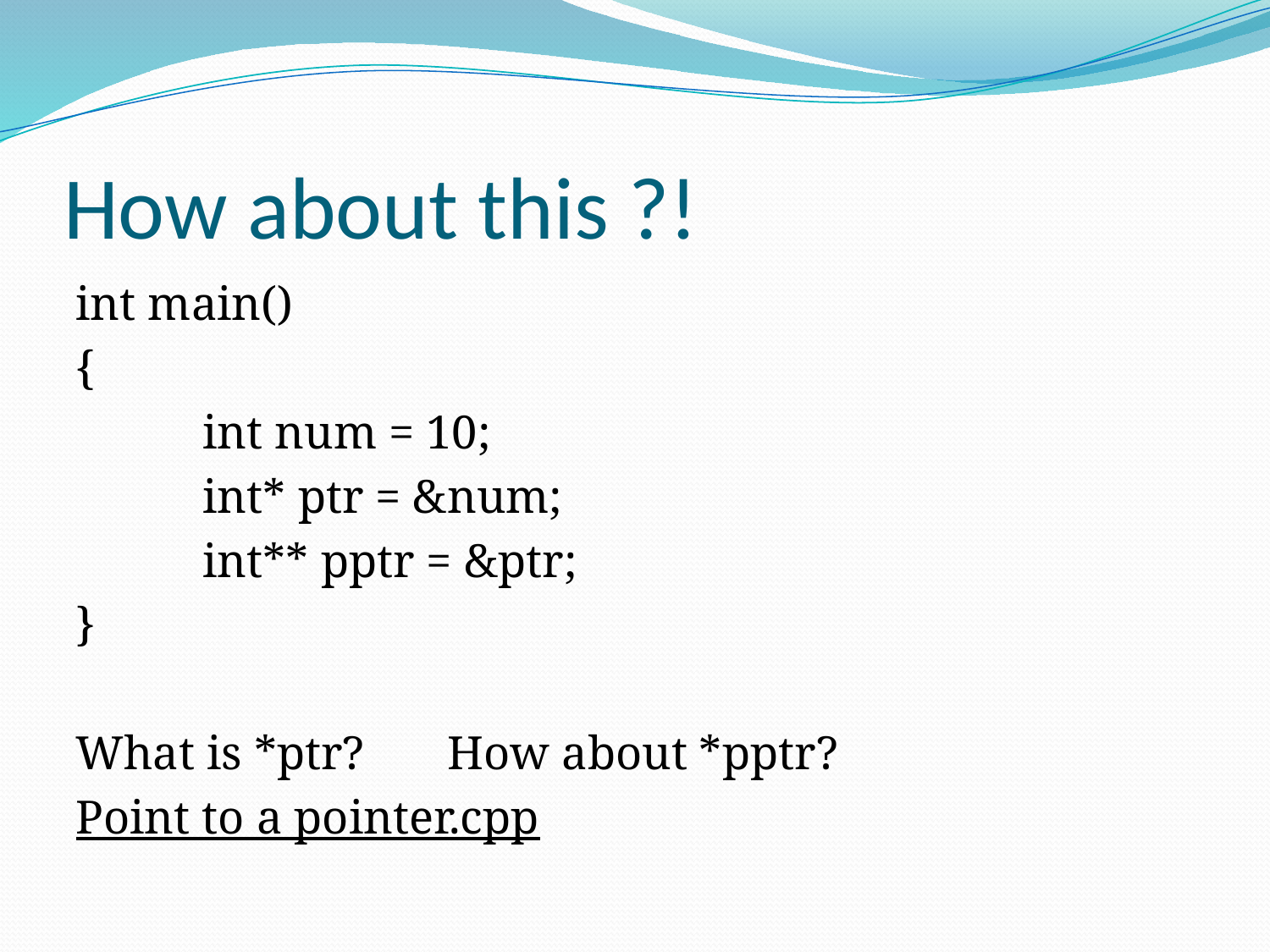

# How about this ?!
int main()
{
	int num = 10;
	int* ptr = &num;
	int** pptr = &ptr;
}

What is *ptr?       How about *pptr?
Point to a pointer.cpp